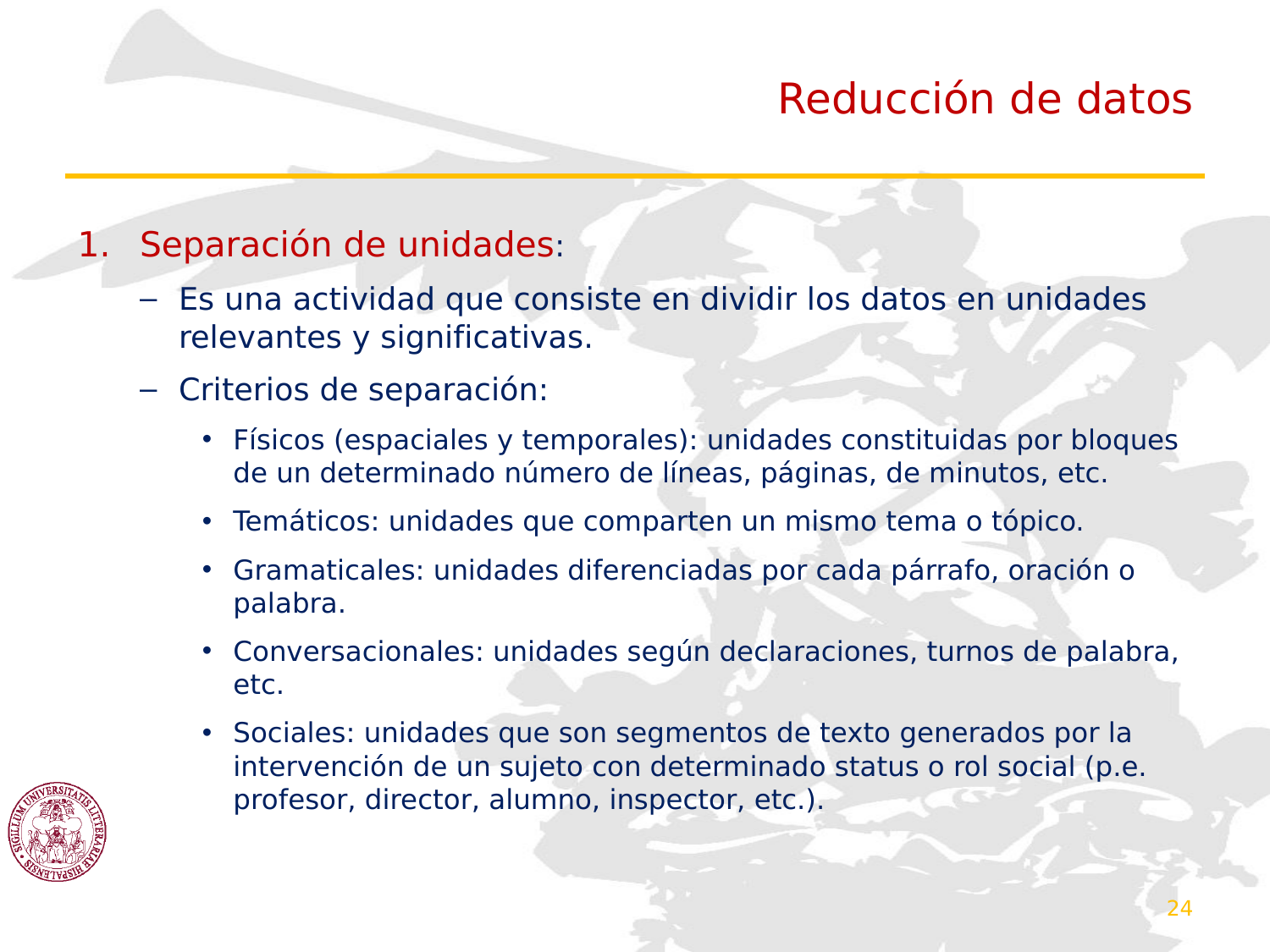

# Reducción de datos
Separación de unidades:
Es una actividad que consiste en dividir los datos en unidades relevantes y significativas.
Criterios de separación:
Físicos (espaciales y temporales): unidades constituidas por bloques de un determinado número de líneas, páginas, de minutos, etc.
Temáticos: unidades que comparten un mismo tema o tópico.
Gramaticales: unidades diferenciadas por cada párrafo, oración o palabra.
Conversacionales: unidades según declaraciones, turnos de palabra, etc.
Sociales: unidades que son segmentos de texto generados por la intervención de un sujeto con determinado status o rol social (p.e. profesor, director, alumno, inspector, etc.).

24